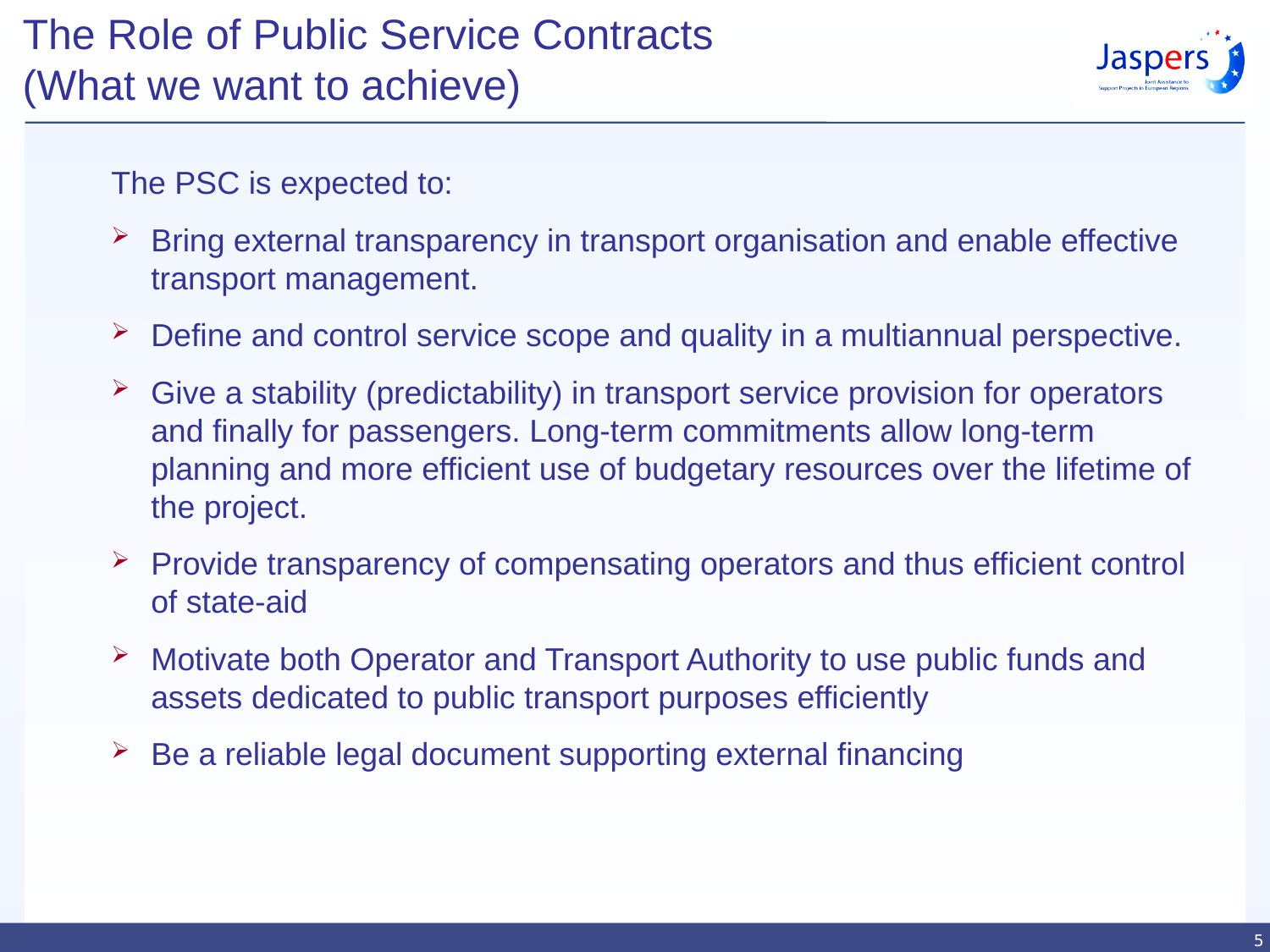

The Role of Public Service Contracts
(What we want to achieve)
The PSC is expected to:
Bring external transparency in transport organisation and enable effective transport management.
Define and control service scope and quality in a multiannual perspective.
Give a stability (predictability) in transport service provision for operators and finally for passengers. Long-term commitments allow long-term planning and more efficient use of budgetary resources over the lifetime of the project.
Provide transparency of compensating operators and thus efficient control of state-aid
Motivate both Operator and Transport Authority to use public funds and assets dedicated to public transport purposes efficiently
Be a reliable legal document supporting external financing

5